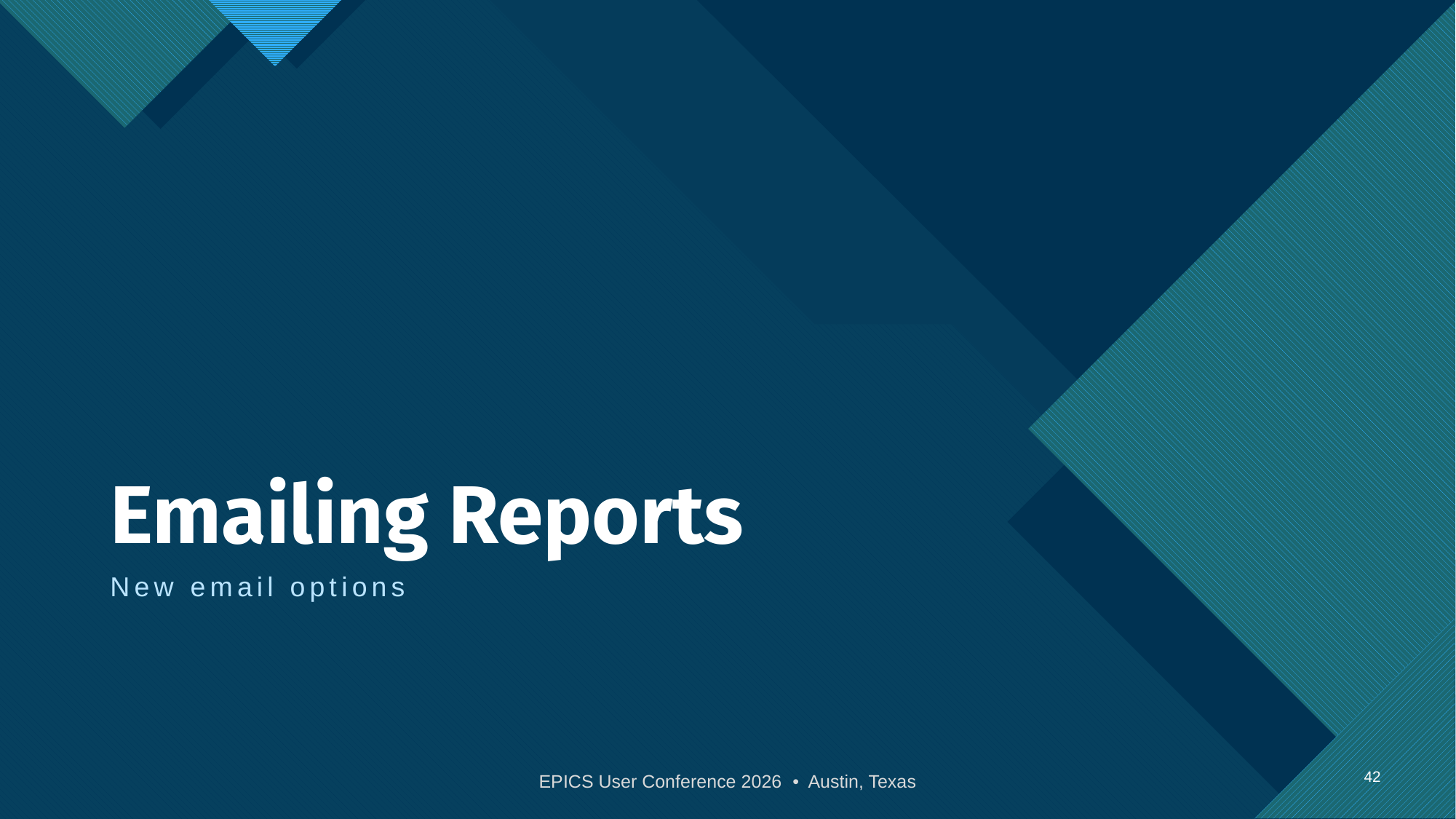

# Emailing Reports
New email options
42
EPICS User Conference 2026  •  Austin, Texas